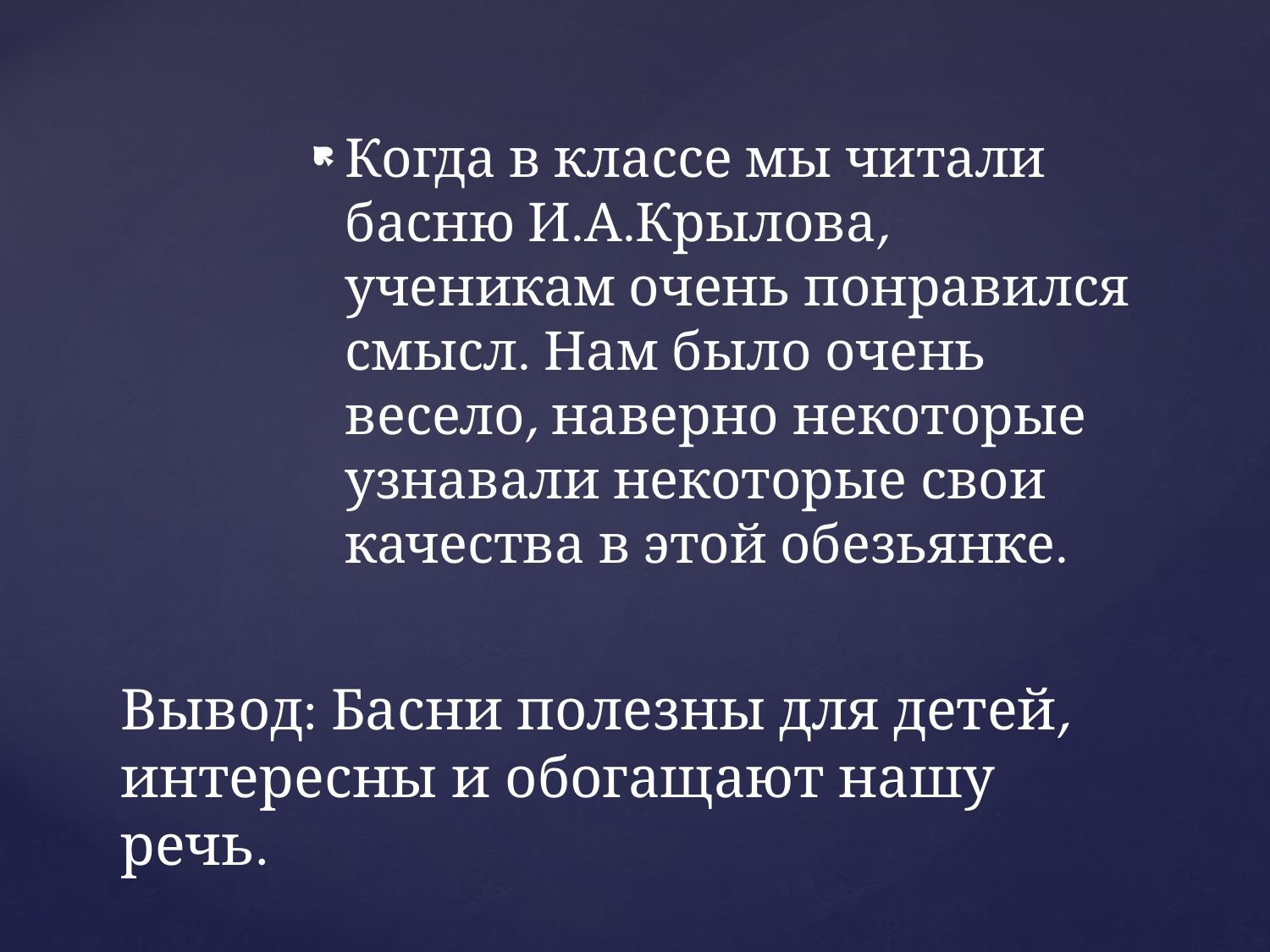

Когда в классе мы читали басню И.А.Крылова, ученикам очень понравился смысл. Нам было очень весело, наверно некоторые узнавали некоторые свои качества в этой обезьянке.
# Вывод: Басни полезны для детей, интересны и обогащают нашу речь.